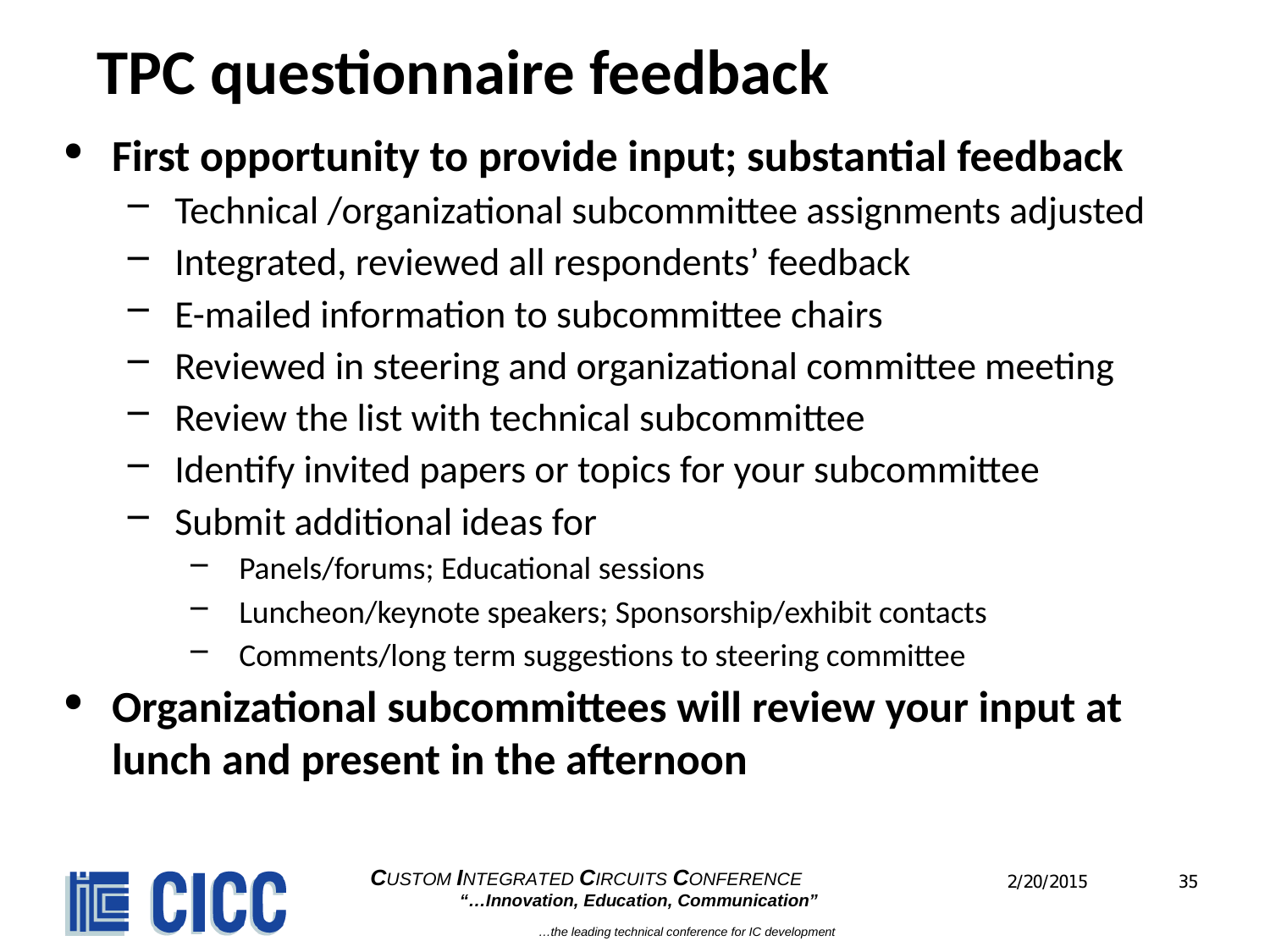

# TPC questionnaire feedback
First opportunity to provide input; substantial feedback
Technical /organizational subcommittee assignments adjusted
Integrated, reviewed all respondents’ feedback
E-mailed information to subcommittee chairs
Reviewed in steering and organizational committee meeting
Review the list with technical subcommittee
Identify invited papers or topics for your subcommittee
Submit additional ideas for
Panels/forums; Educational sessions
Luncheon/keynote speakers; Sponsorship/exhibit contacts
Comments/long term suggestions to steering committee
Organizational subcommittees will review your input at lunch and present in the afternoon